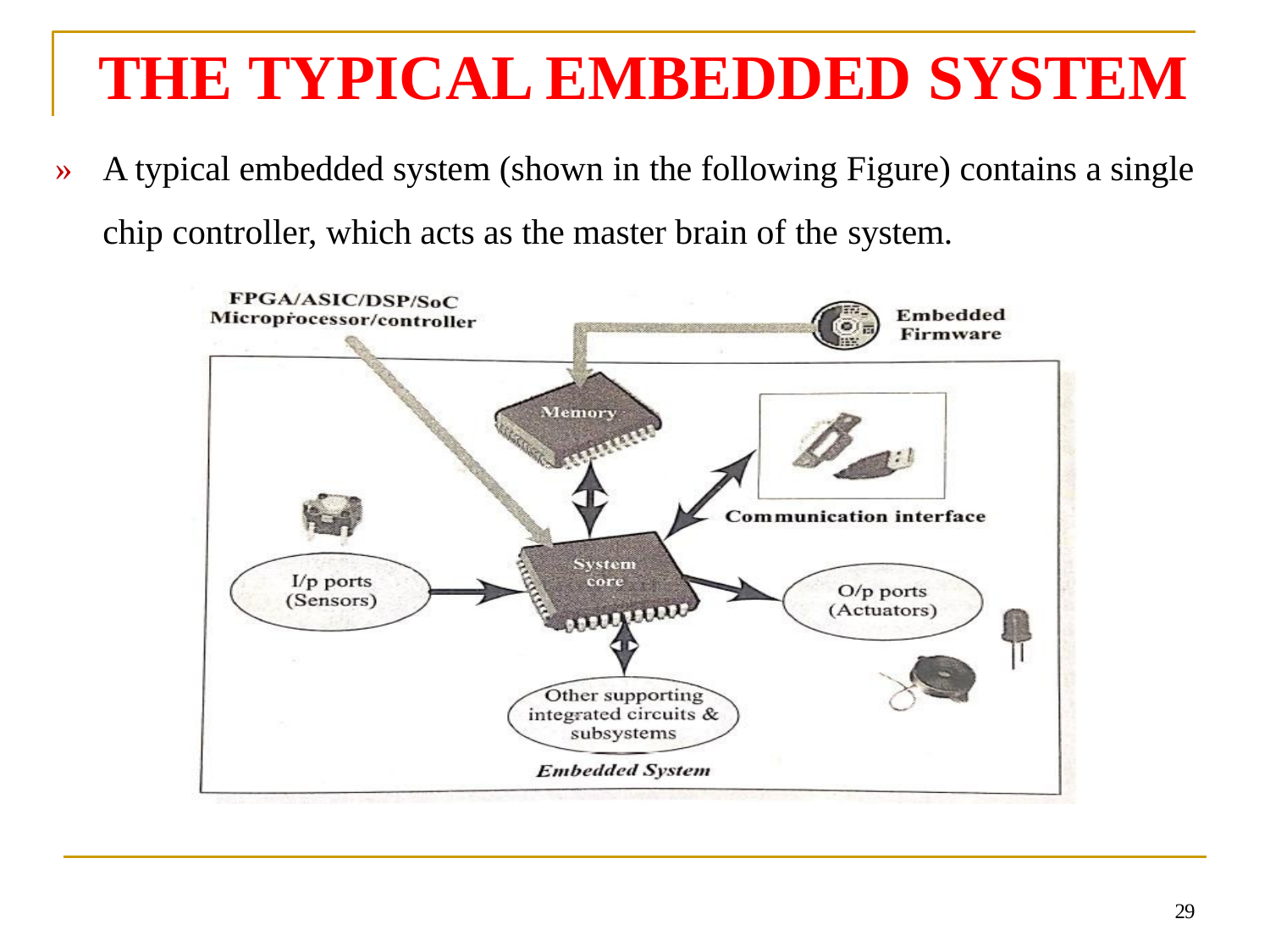

# THE TYPICAL EMBEDDED SYSTEM
»	A typical embedded system (shown in the following Figure) contains a single  chip controller, which acts as the master brain of the system.

29